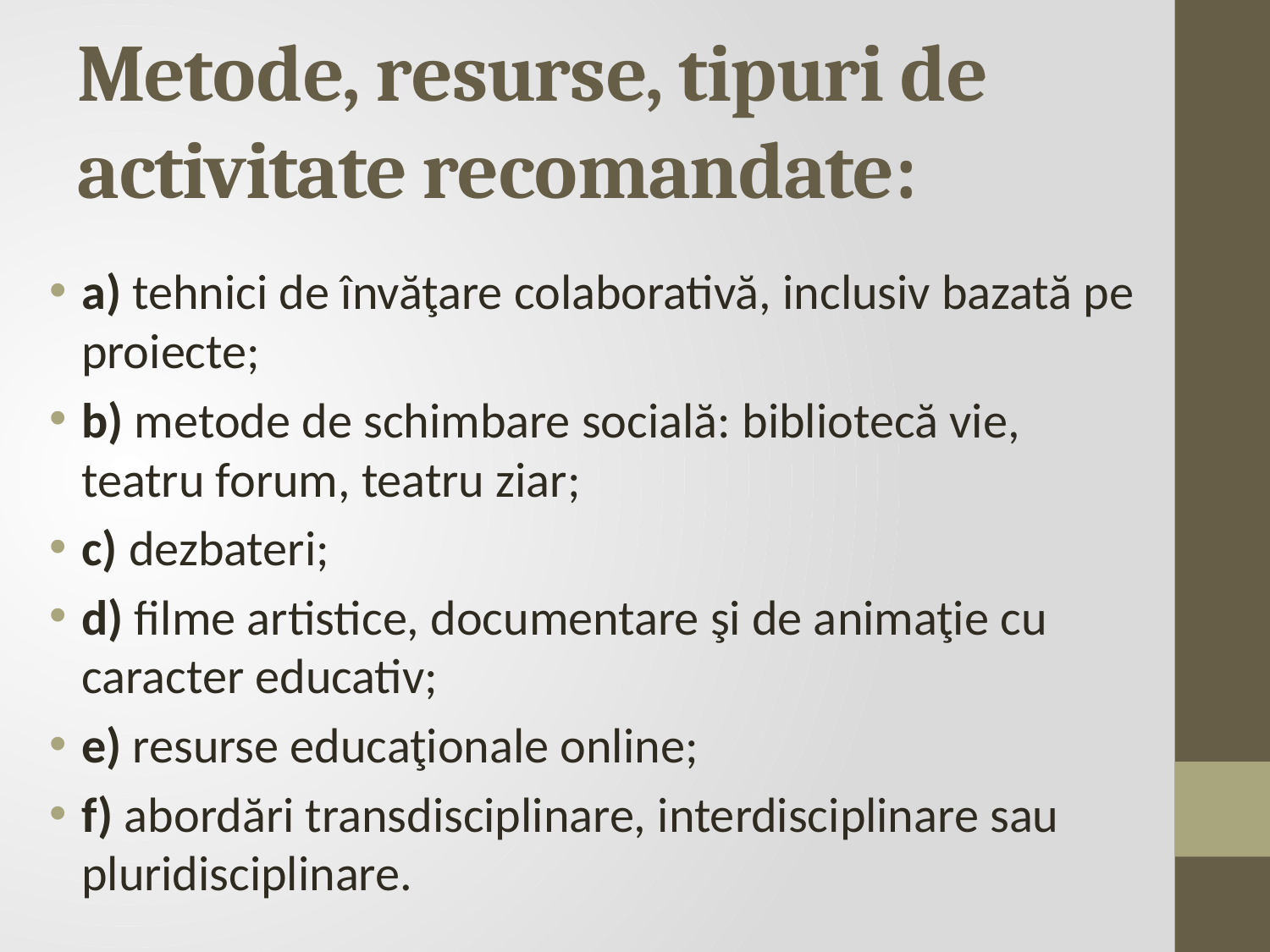

# Metode, resurse, tipuri de activitate recomandate:
a) tehnici de învăţare colaborativă, inclusiv bazată pe proiecte;
b) metode de schimbare socială: bibliotecă vie, teatru forum, teatru ziar;
c) dezbateri;
d) filme artistice, documentare şi de animaţie cu caracter educativ;
e) resurse educaţionale online;
f) abordări transdisciplinare, interdisciplinare sau pluridisciplinare.